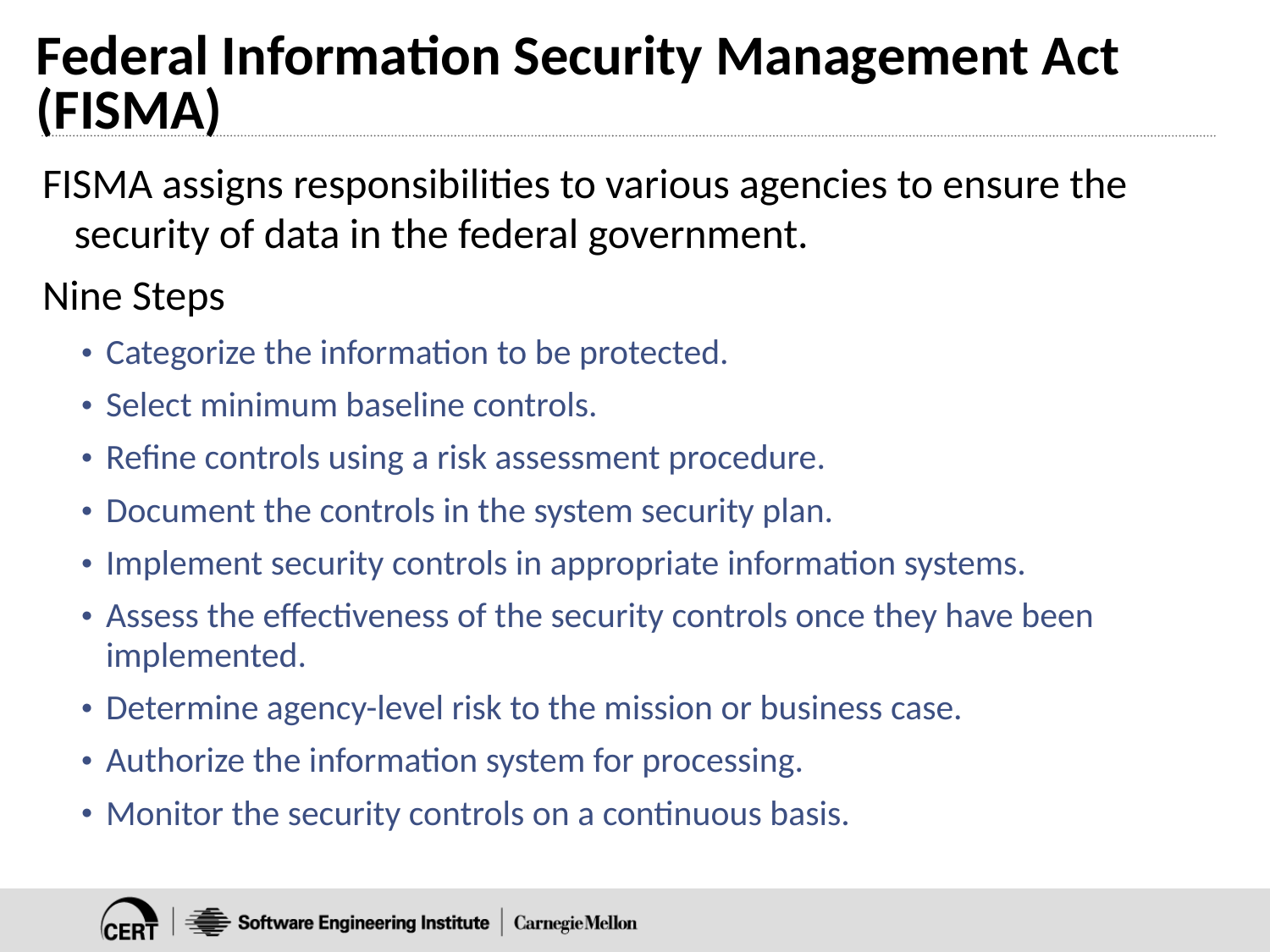

# Federal Information Security Management Act (FISMA)
FISMA assigns responsibilities to various agencies to ensure the security of data in the federal government.
Nine Steps
Categorize the information to be protected.
Select minimum baseline controls.
Refine controls using a risk assessment procedure.
Document the controls in the system security plan.
Implement security controls in appropriate information systems.
Assess the effectiveness of the security controls once they have been implemented.
Determine agency-level risk to the mission or business case.
Authorize the information system for processing.
Monitor the security controls on a continuous basis.